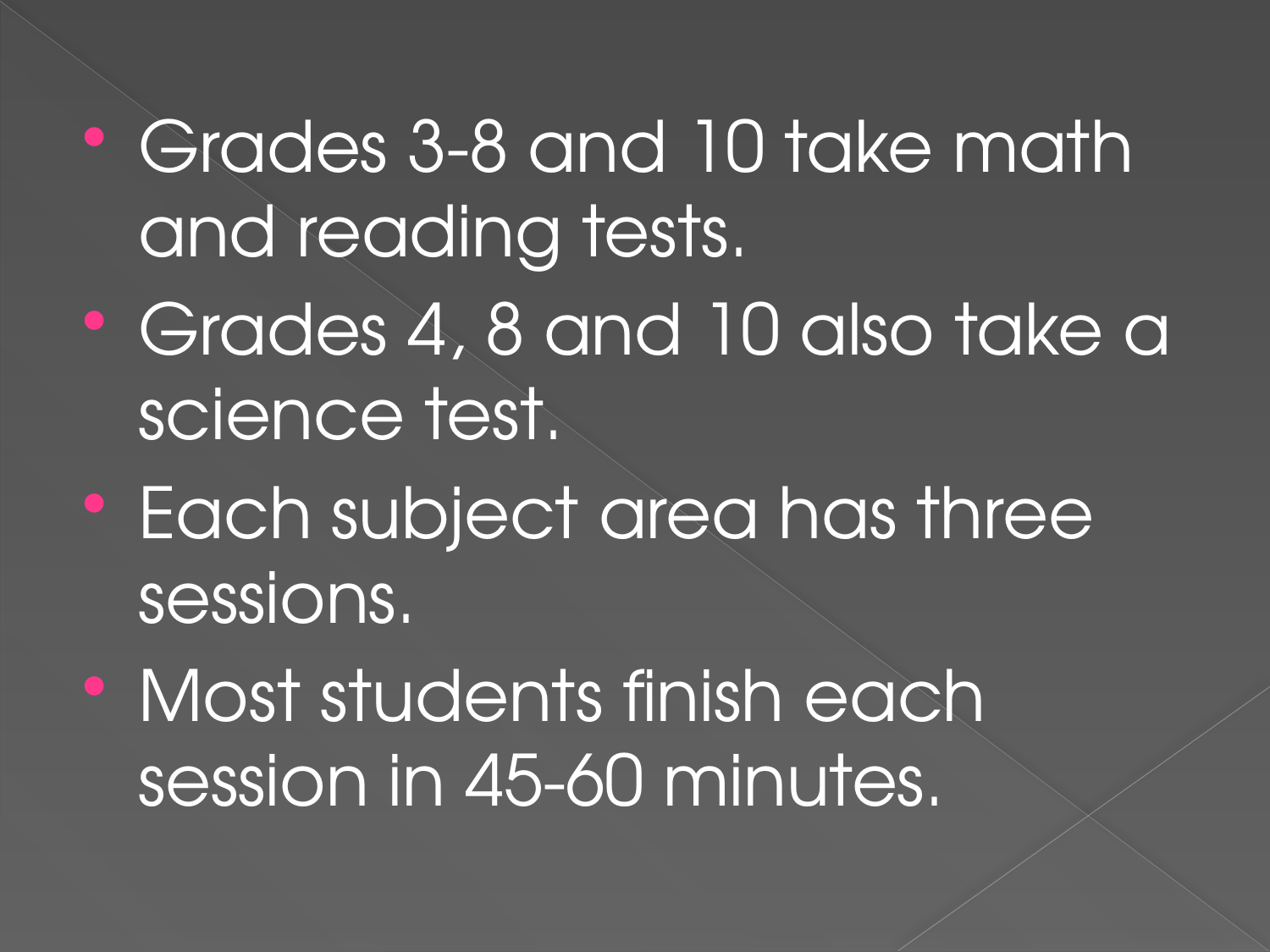

Grades 3-8 and 10 take math and reading tests.
Grades 4, 8 and 10 also take a science test.
Each subject area has three sessions.
Most students finish each session in 45-60 minutes.